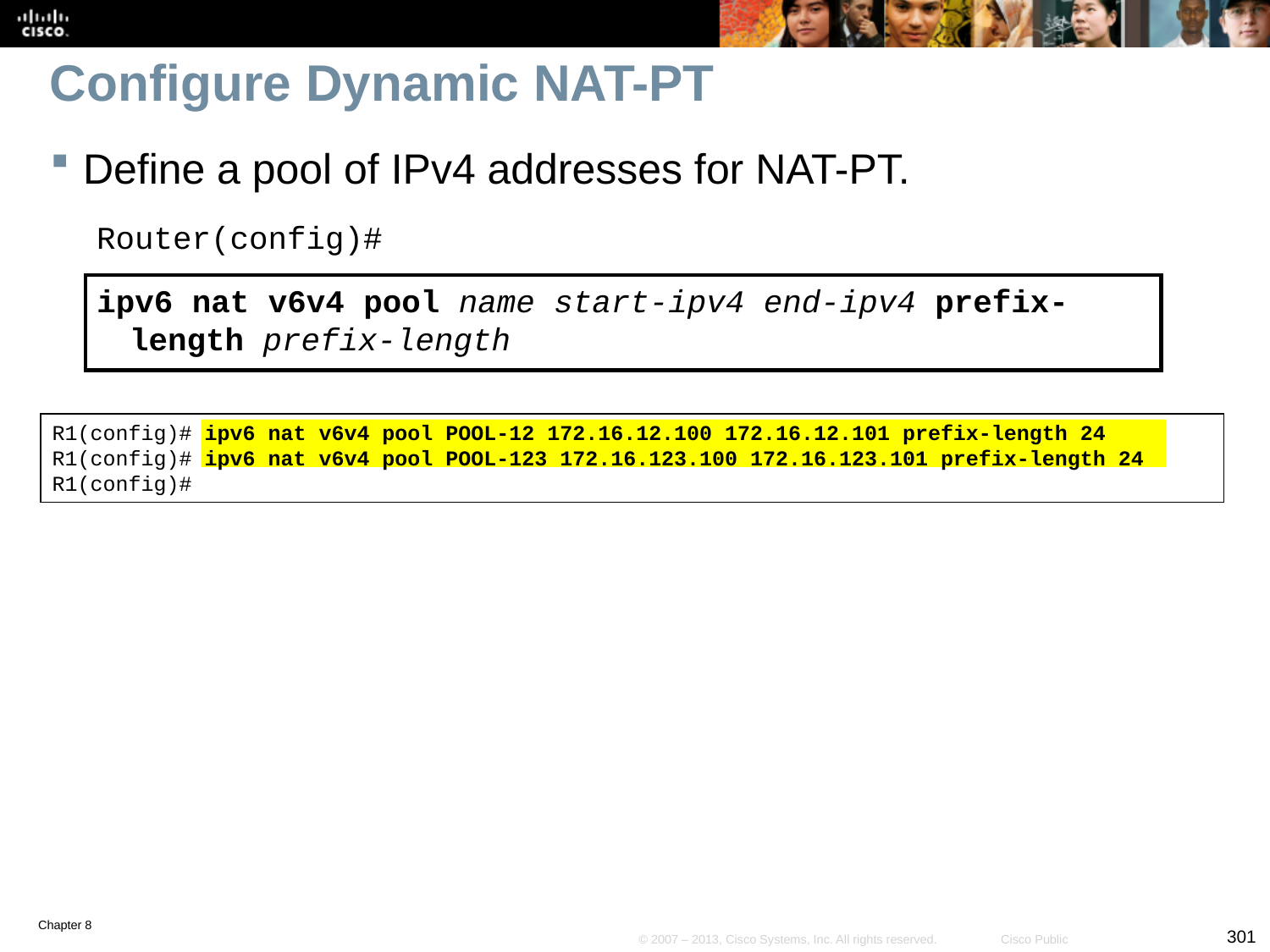

# Configure Dynamic NAT-PT
Define a pool of IPv4 addresses for NAT-PT.
Router(config)#
ipv6 nat v6v4 pool name start-ipv4 end-ipv4 prefix-length prefix-length
R1(config)# ipv6 nat v6v4 pool POOL-12 172.16.12.100 172.16.12.101 prefix-length 24
R1(config)# ipv6 nat v6v4 pool POOL-123 172.16.123.100 172.16.123.101 prefix-length 24
R1(config)#